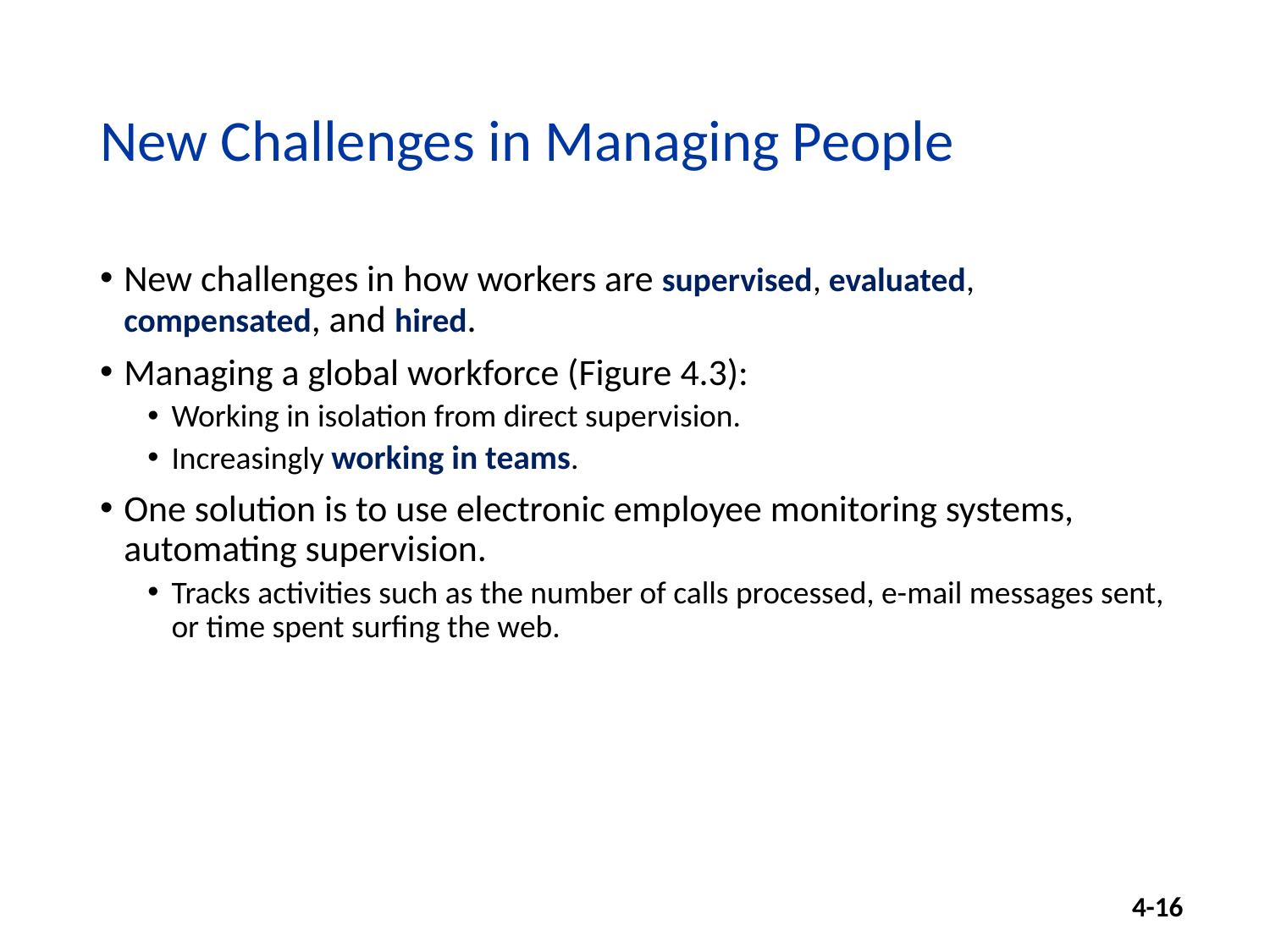

# New Challenges in Managing People
New challenges in how workers are supervised, evaluated, compensated, and hired.
Managing a global workforce (Figure 4.3):
Working in isolation from direct supervision.
Increasingly working in teams.
One solution is to use electronic employee monitoring systems, automating supervision.
Tracks activities such as the number of calls processed, e-mail messages sent, or time spent surfing the web.